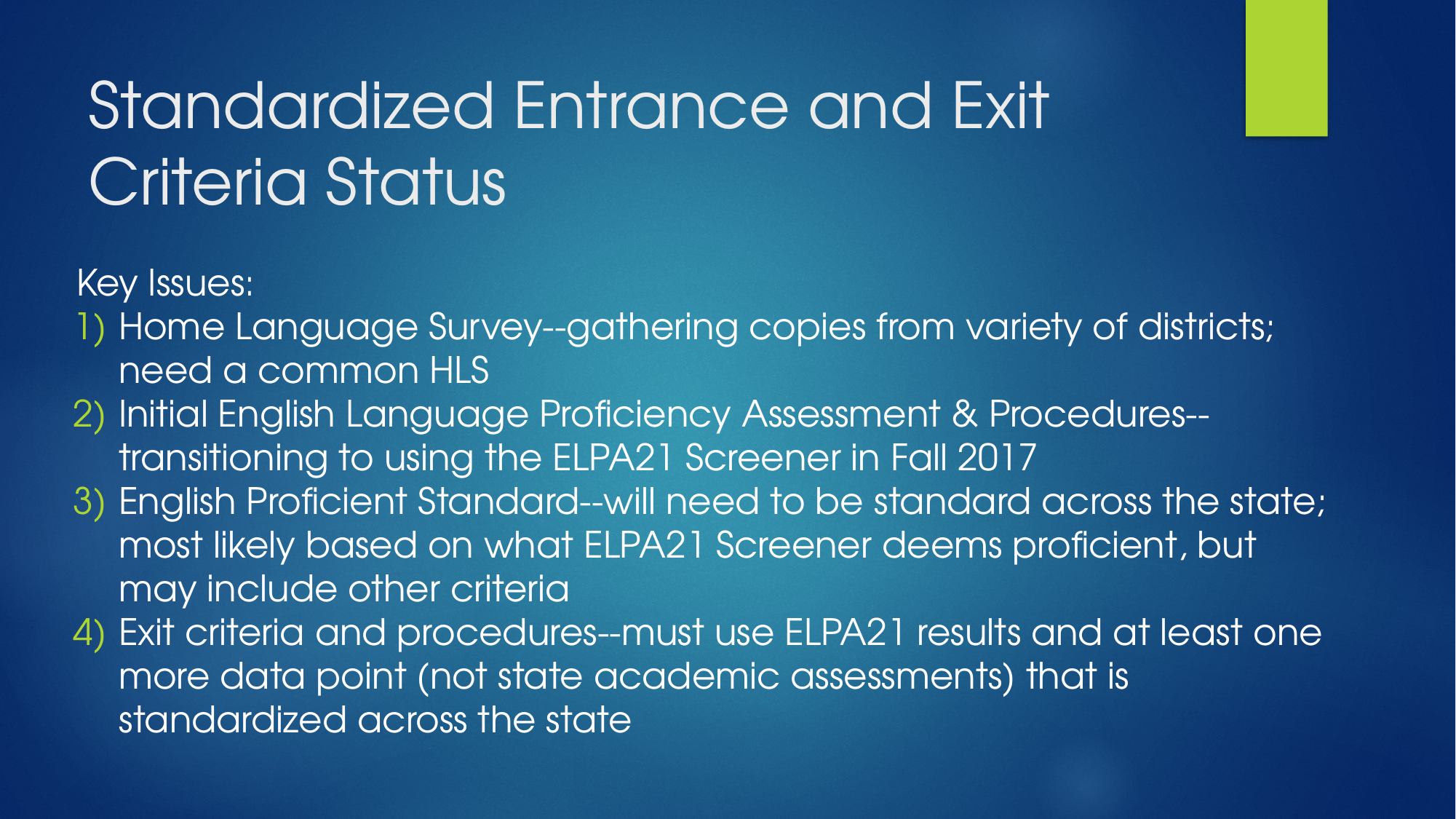

# Standardized Entrance and Exit Criteria Status
Key Issues:
Home Language Survey--gathering copies from variety of districts; need a common HLS
Initial English Language Proficiency Assessment & Procedures--transitioning to using the ELPA21 Screener in Fall 2017
English Proficient Standard--will need to be standard across the state; most likely based on what ELPA21 Screener deems proficient, but may include other criteria
Exit criteria and procedures--must use ELPA21 results and at least one more data point (not state academic assessments) that is standardized across the state